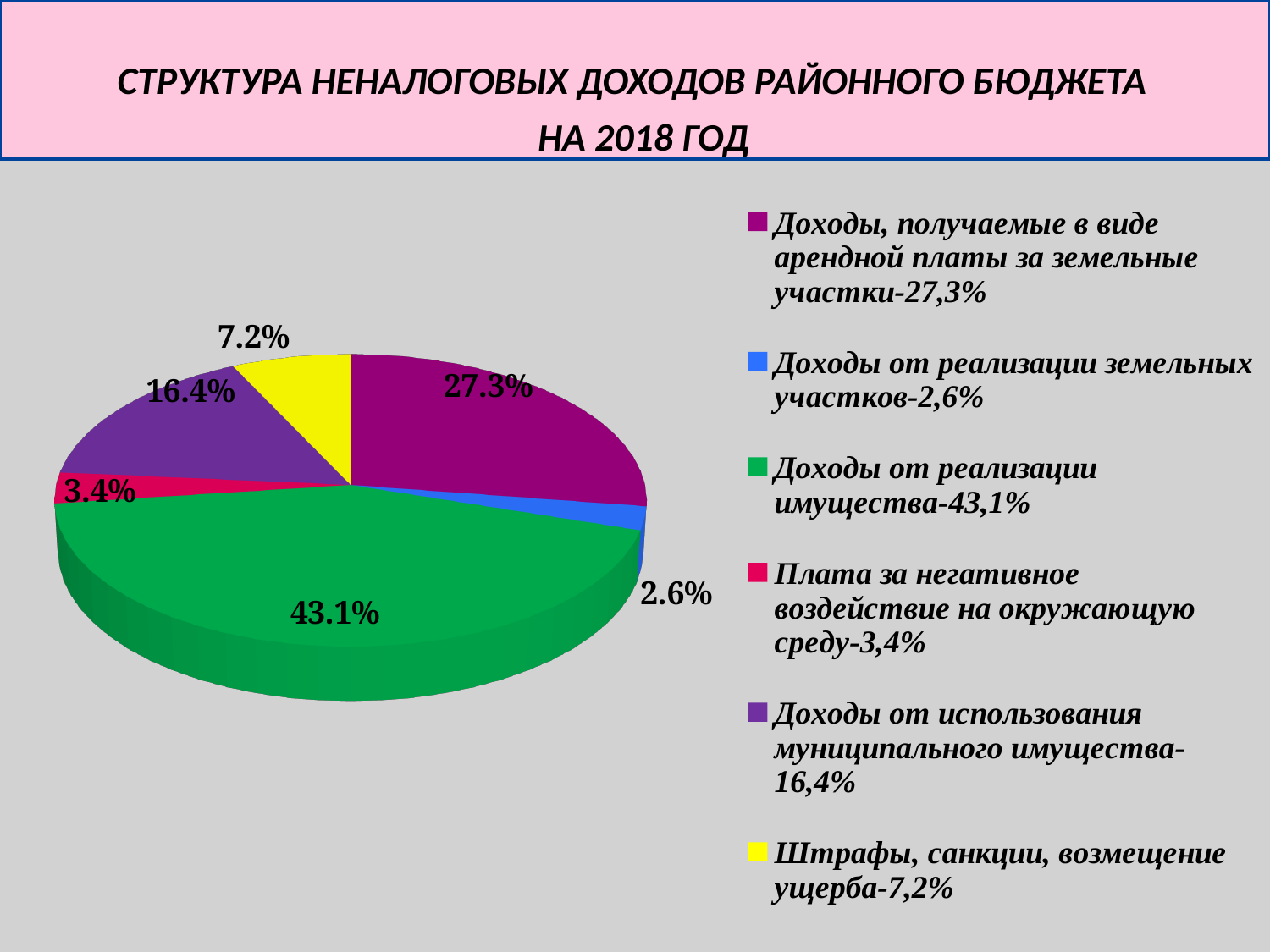

# СТРУКТУРА НЕНАЛОГОВЫХ ДОХОДОВ РАЙОННОГО БЮДЖЕТА НА 2018 ГОД

[unsupported chart]